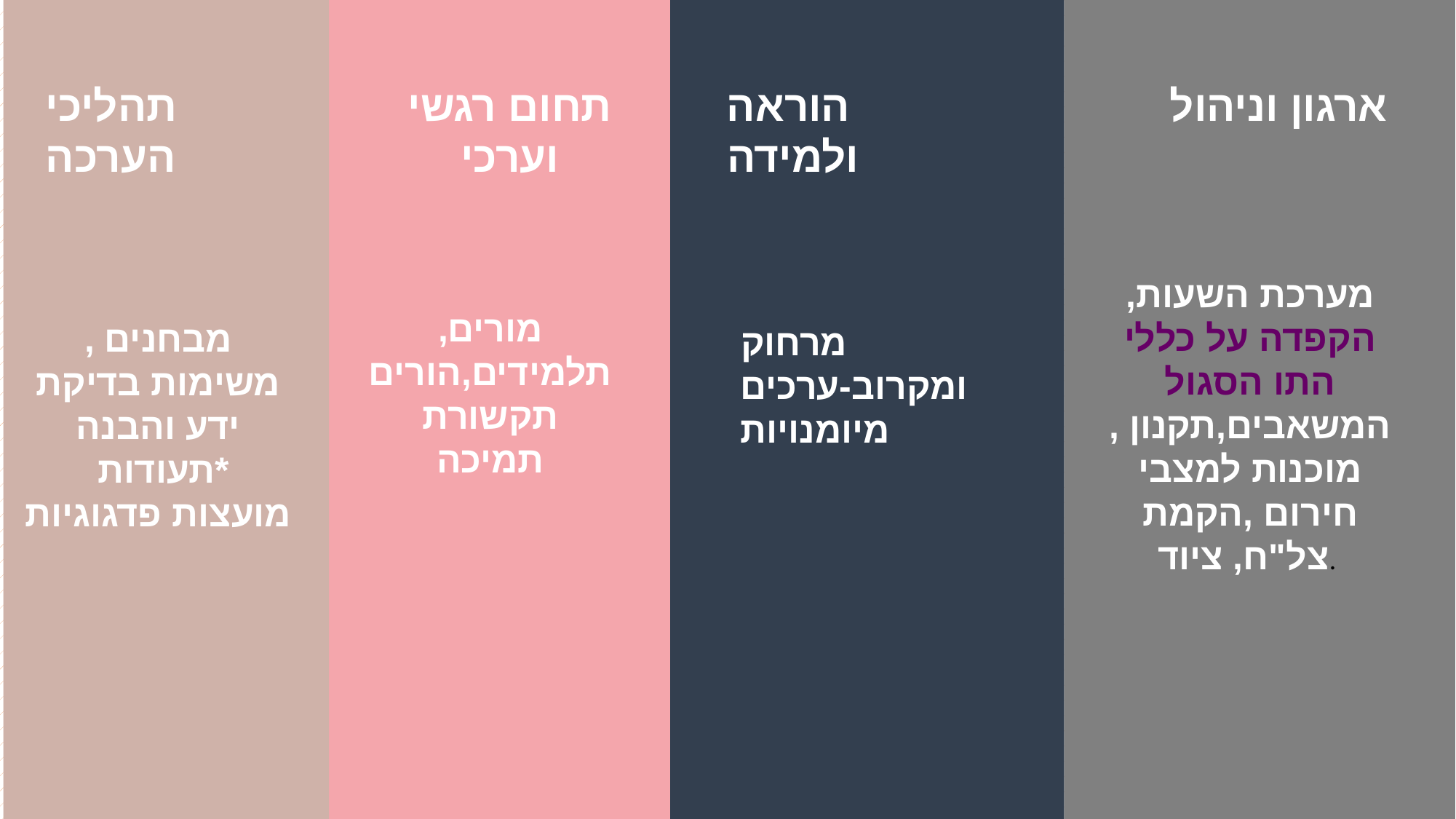

תהליכי הערכה
תחום רגשי וערכי
הוראה ולמידה
ארגון וניהול
מערכת השעות, הקפדה על כללי התו הסגול המשאבים,תקנון ,מוכנות למצבי חירום ,הקמת צל"ח, ציוד.
מורים,
תלמידים,הורים
תקשורת
תמיכה
מבחנים ,משימות בדיקת ידע והבנה *תעודות  מועצות פדגוגיות
מרחוק ומקרוב-ערכים מיומנויות